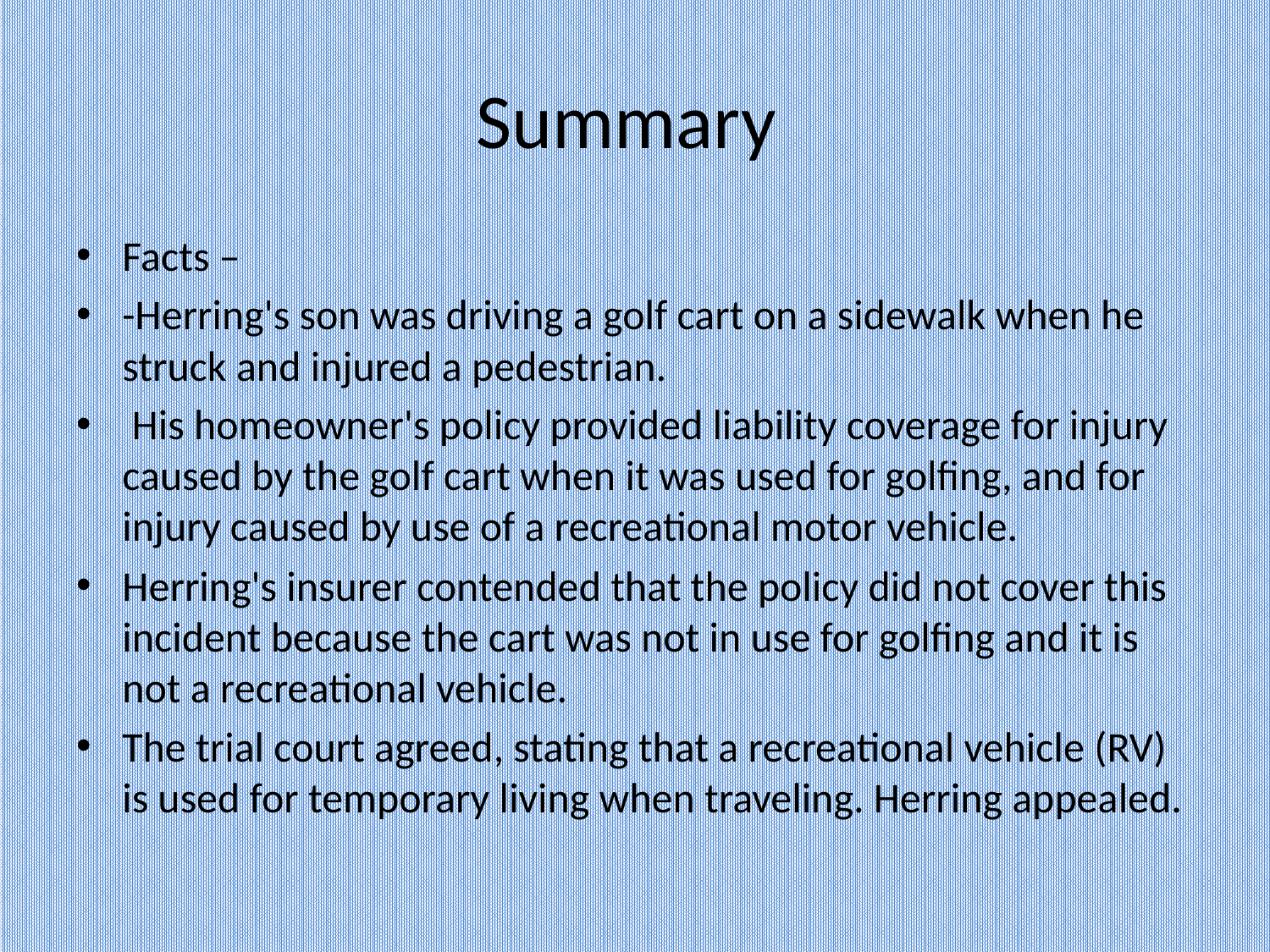

# Summary
Facts –
-Herring's son was driving a golf cart on a sidewalk when he struck and injured a pedestrian.
 His homeowner's policy provided liability coverage for injury caused by the golf cart when it was used for golfing, and for injury caused by use of a recreational motor vehicle.
Herring's insurer contended that the policy did not cover this incident because the cart was not in use for golfing and it is not a recreational vehicle.
The trial court agreed, stating that a recreational vehicle (RV) is used for temporary living when traveling. Herring appealed.